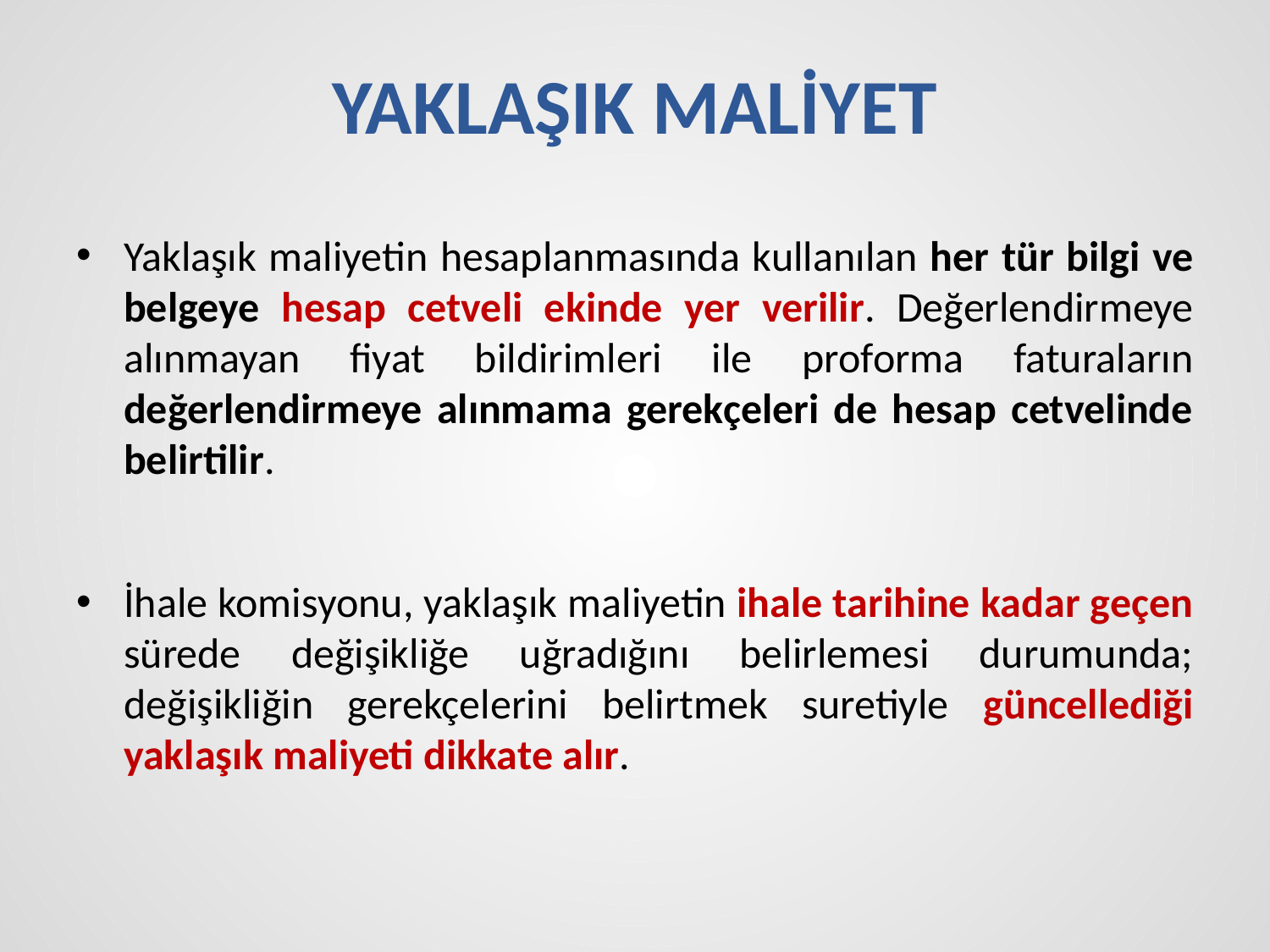

# YAKLAŞIK MALİYET
Yaklaşık maliyetin hesaplanmasında kullanılan her tür bilgi ve belgeye hesap cetveli ekinde yer verilir. Değerlendirmeye alınmayan fiyat bildirimleri ile proforma faturaların değerlendirmeye alınmama gerekçeleri de hesap cetvelinde belirtilir.

İhale komisyonu, yaklaşık maliyetin ihale tarihine kadar geçen sürede değişikliğe uğradığını belirlemesi durumunda; değişikliğin gerekçelerini belirtmek suretiyle güncellediği yaklaşık maliyeti dikkate alır.